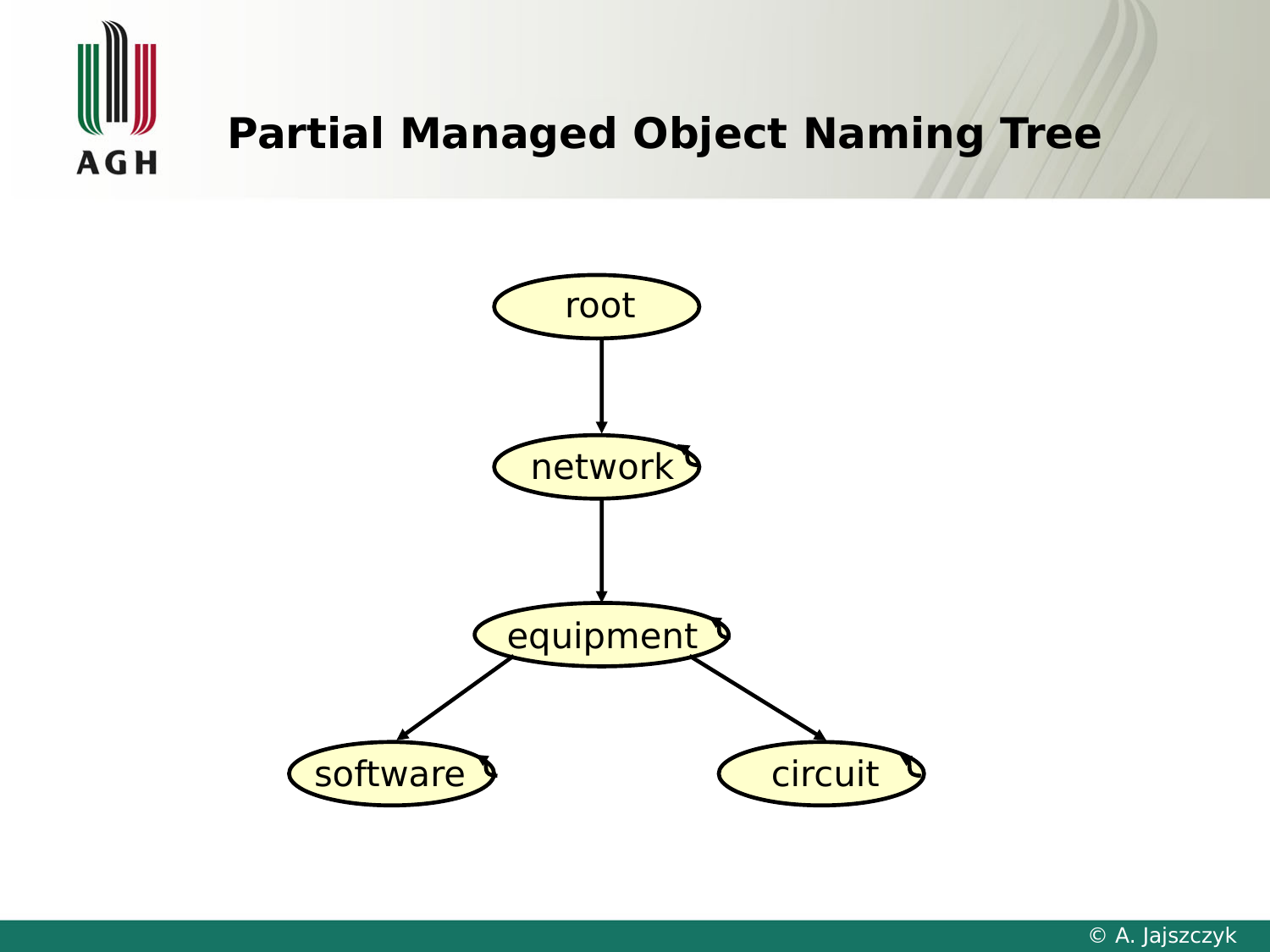

# Partial Managed Object Naming Tree

root

network

equipment

software
circuit